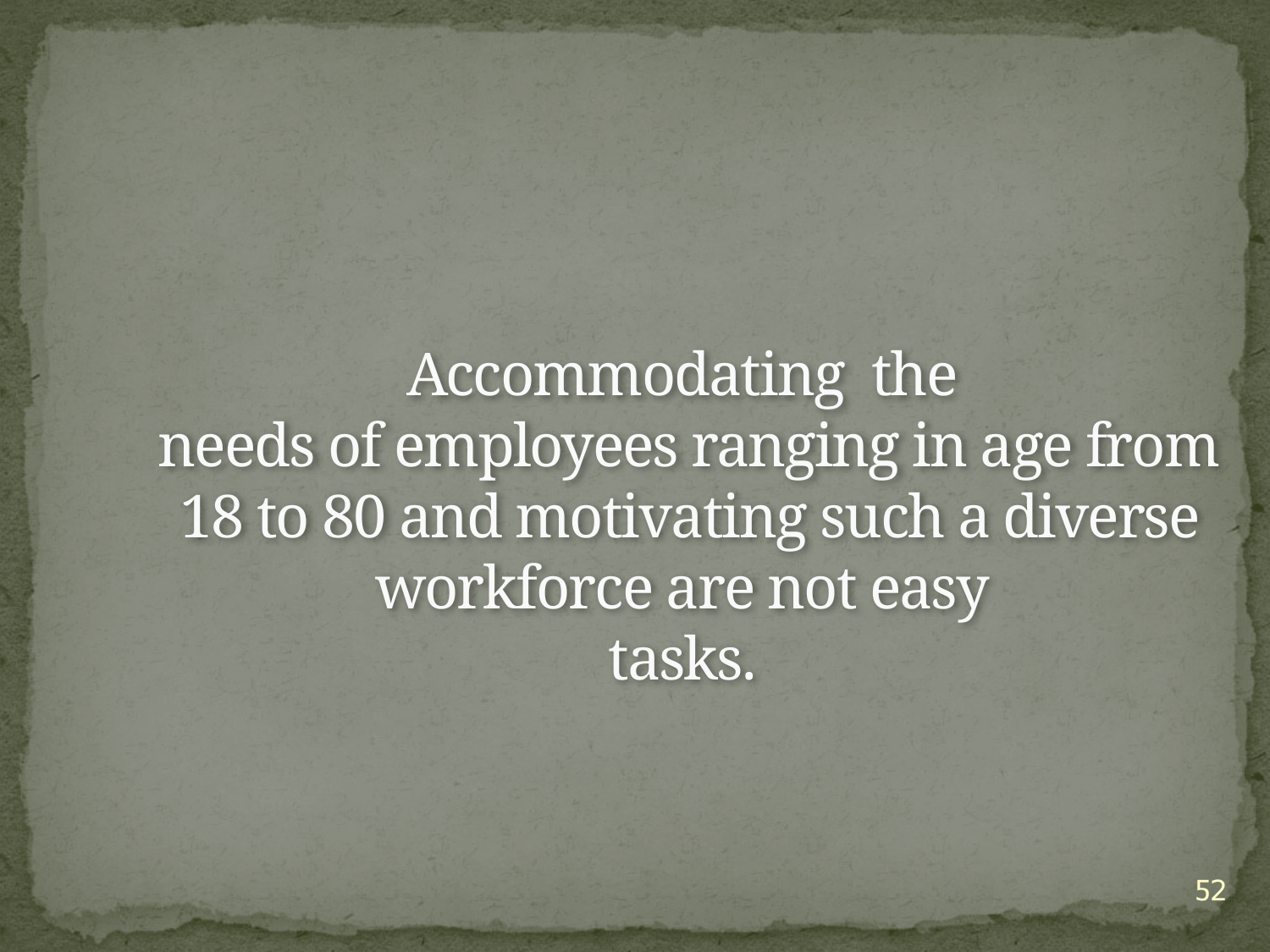

Accommodating  the
 needs of employees ranging in age from
 18 to 80 and motivating such a diverse workforce are not easy
tasks.

52